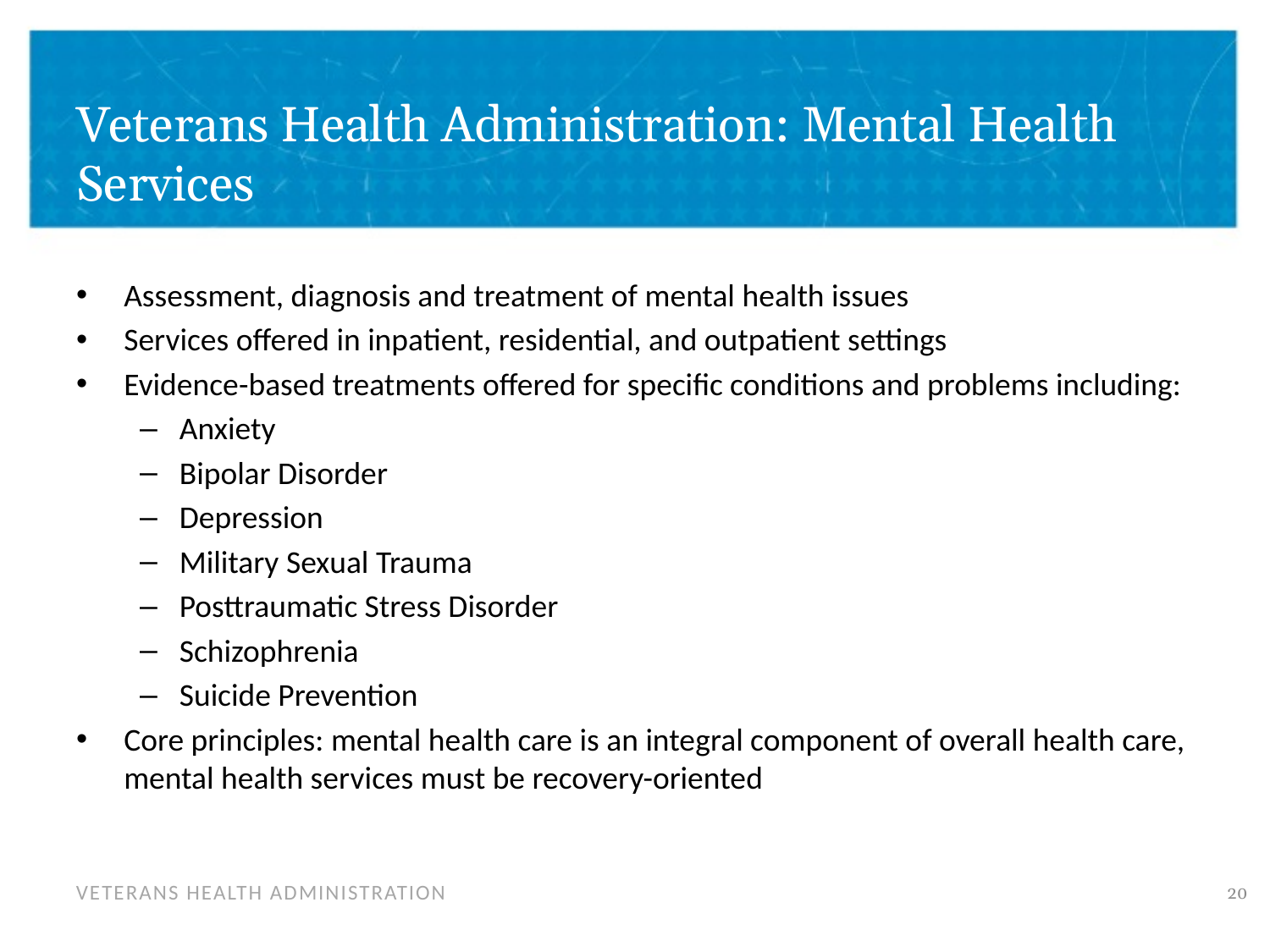

# Veterans Health Administration: Mental Health Services
Assessment, diagnosis and treatment of mental health issues
Services offered in inpatient, residential, and outpatient settings
Evidence-based treatments offered for specific conditions and problems including:
Anxiety
Bipolar Disorder
Depression
Military Sexual Trauma
Posttraumatic Stress Disorder
Schizophrenia
Suicide Prevention
Core principles: mental health care is an integral component of overall health care, mental health services must be recovery-oriented

20